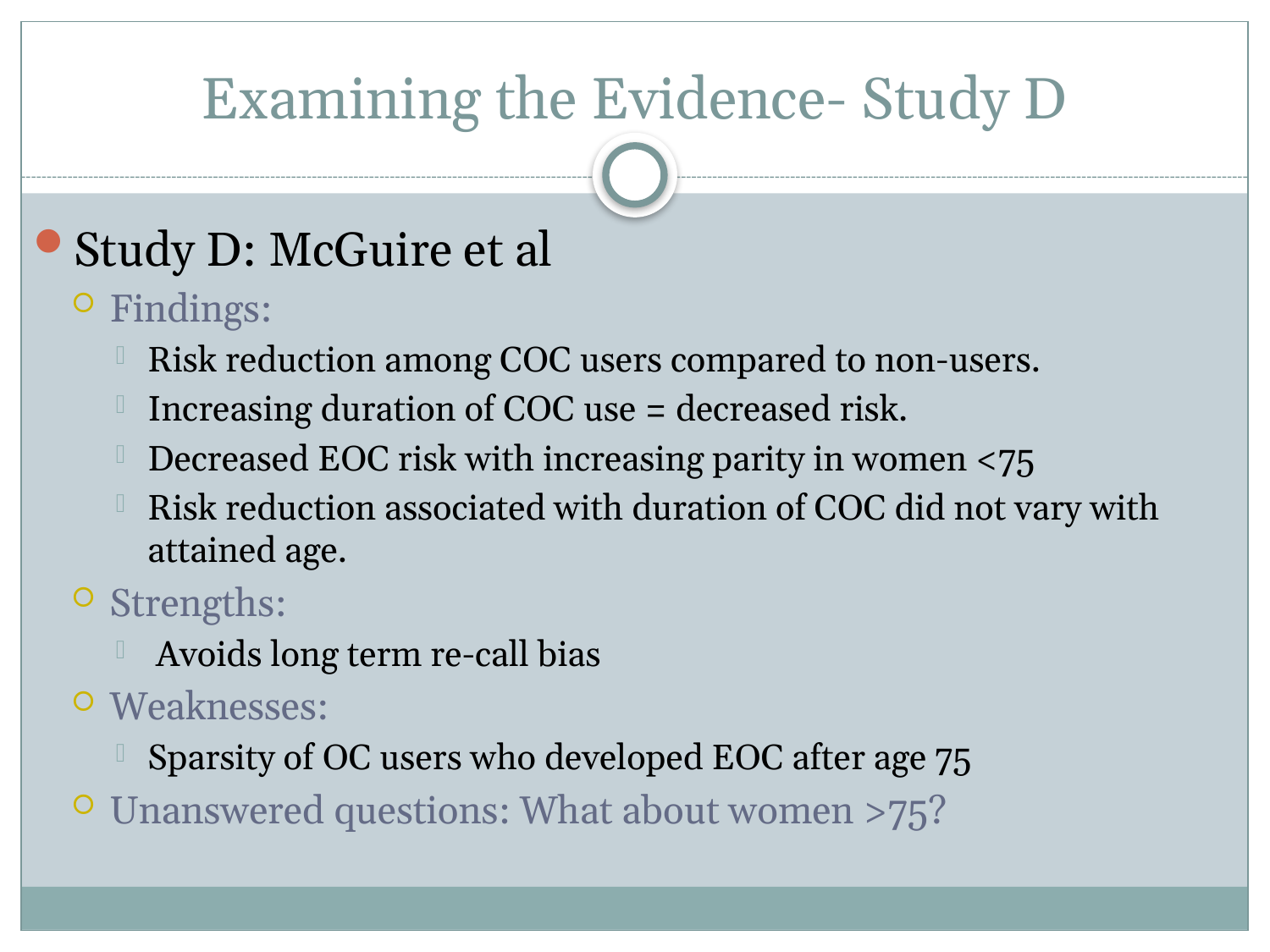

# Examining the Evidence- Study D
Study D: McGuire et al
Findings:
Risk reduction among COC users compared to non-users.
Increasing duration of COC use = decreased risk.
Decreased EOC risk with increasing parity in women <75
Risk reduction associated with duration of COC did not vary with attained age.
Strengths:
 Avoids long term re-call bias
Weaknesses:
Sparsity of OC users who developed EOC after age 75
Unanswered questions: What about women >75?